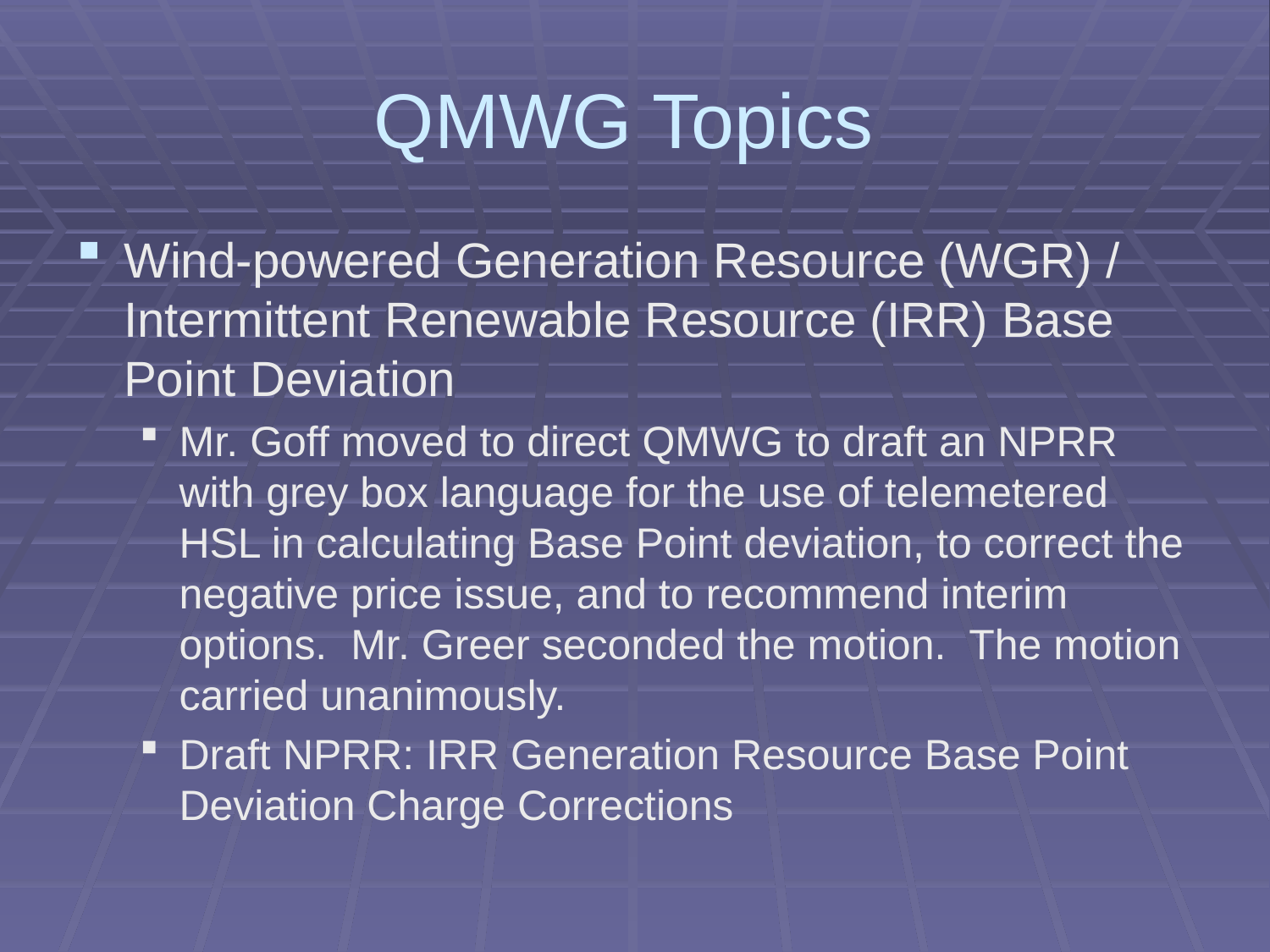

# QMWG Topics
Wind-powered Generation Resource (WGR) / Intermittent Renewable Resource (IRR) Base Point Deviation
Mr. Goff moved to direct QMWG to draft an NPRR with grey box language for the use of telemetered HSL in calculating Base Point deviation, to correct the negative price issue, and to recommend interim options.  Mr. Greer seconded the motion.  The motion carried unanimously.
Draft NPRR: IRR Generation Resource Base Point Deviation Charge Corrections